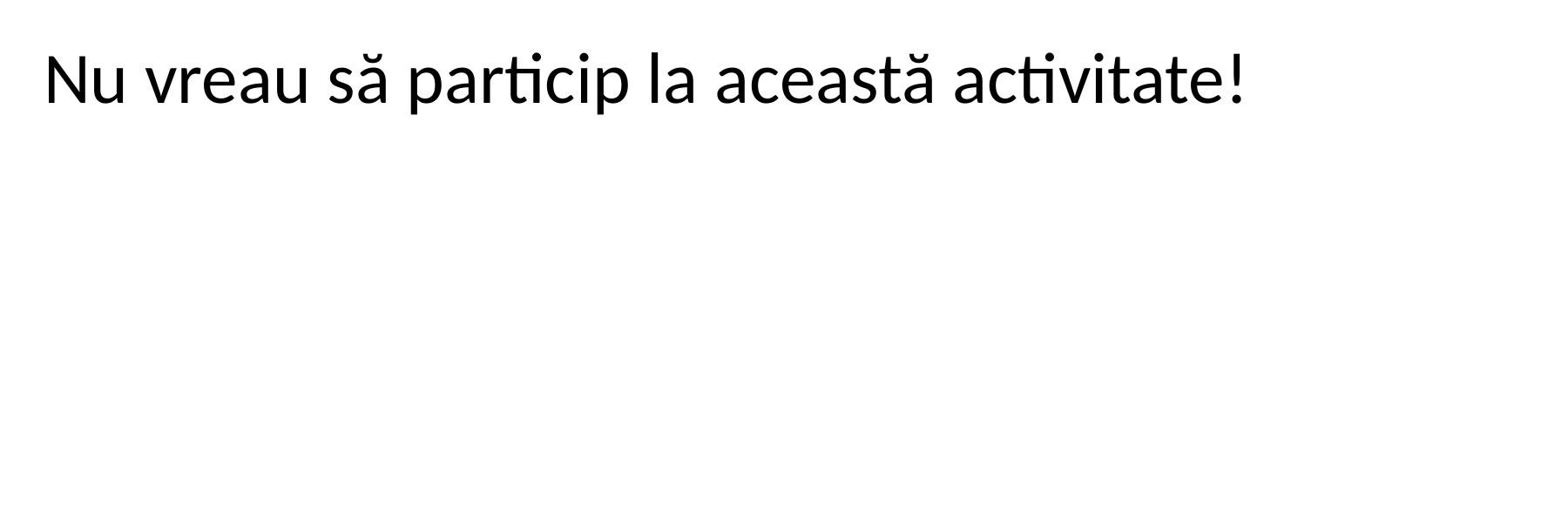

Nu vreau să particip la această activitate!